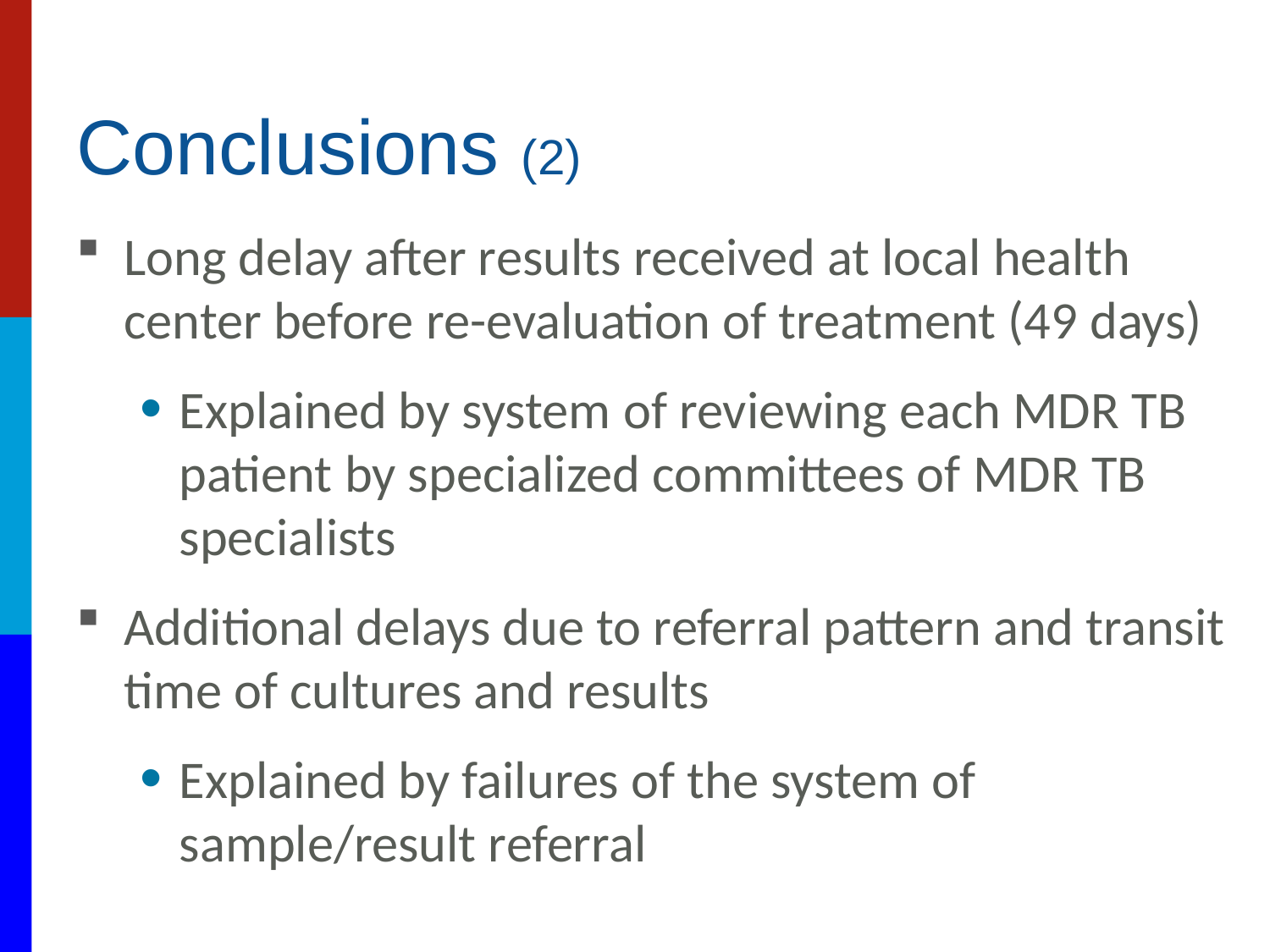

# Conclusions (2)
Long delay after results received at local health center before re-evaluation of treatment (49 days)
Explained by system of reviewing each MDR TB patient by specialized committees of MDR TB specialists
Additional delays due to referral pattern and transit time of cultures and results
Explained by failures of the system of sample/result referral